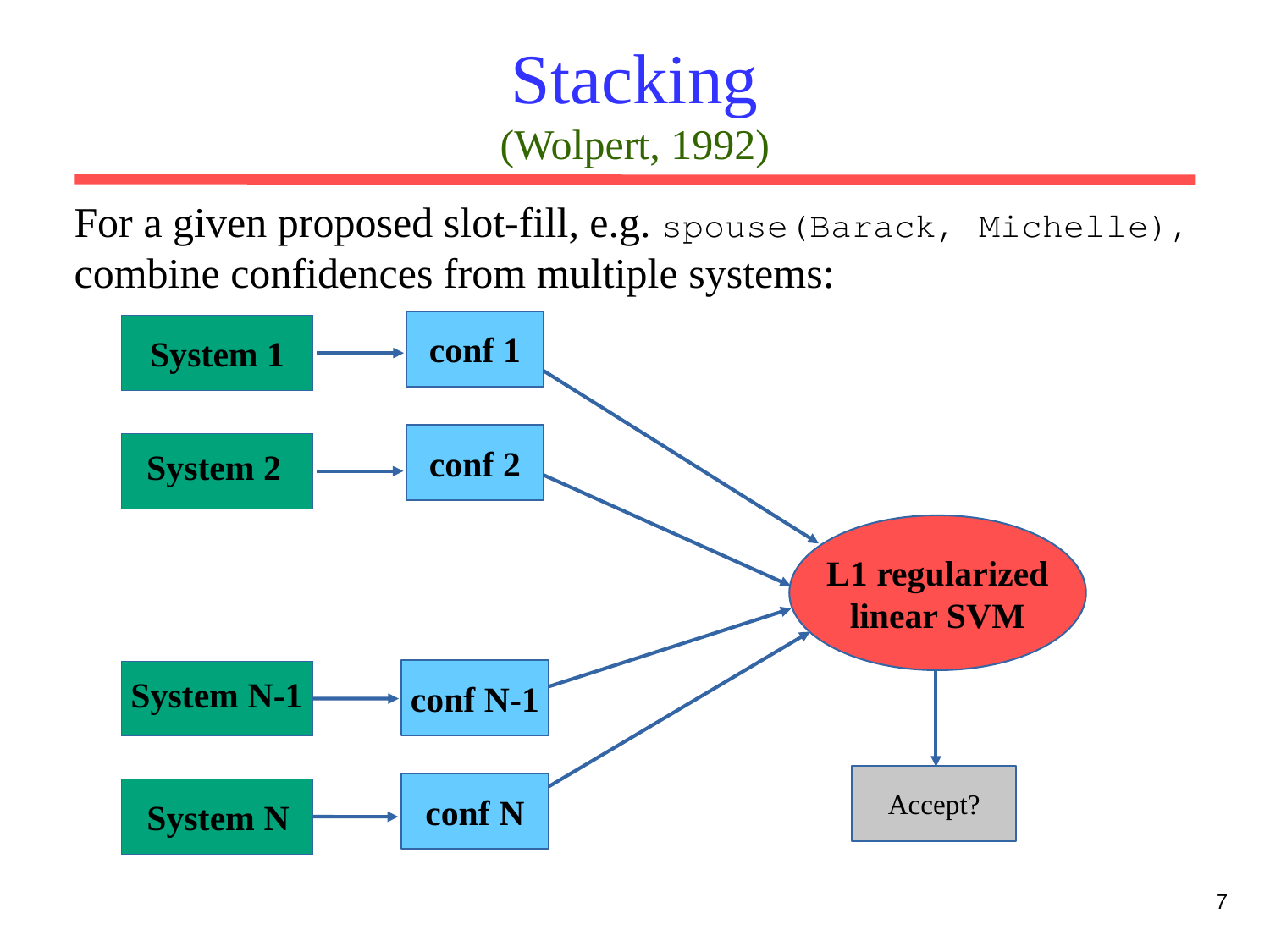

Stacking
(Wolpert, 1992)
For a given proposed slot-fill, e.g. spouse(Barack, Michelle),
combine confidences from multiple systems:
conf 1
System 1

conf 2

System 2

L1 regularized linear SVM

conf N-1

System N-1

Accept?
conf N

System N

7